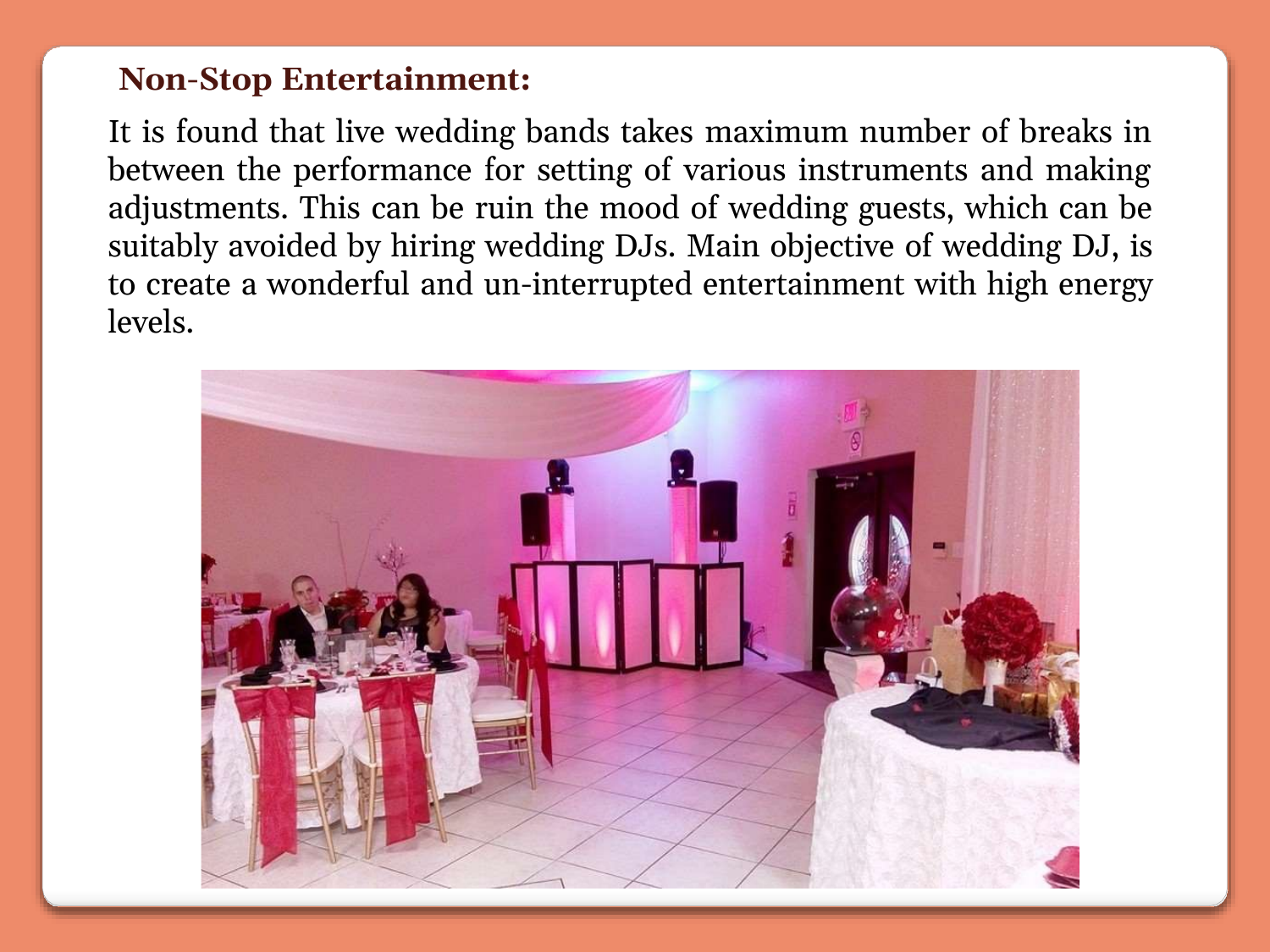

Non-Stop Entertainment:
It is found that live wedding bands takes maximum number of breaks in  between the performance for setting of various instruments and making  adjustments. This can be ruin the mood of wedding guests, which can be  suitably avoided by hiring wedding DJs. Main objective of wedding DJ, is  to create a wonderful and un-interrupted entertainment with high energy  levels.